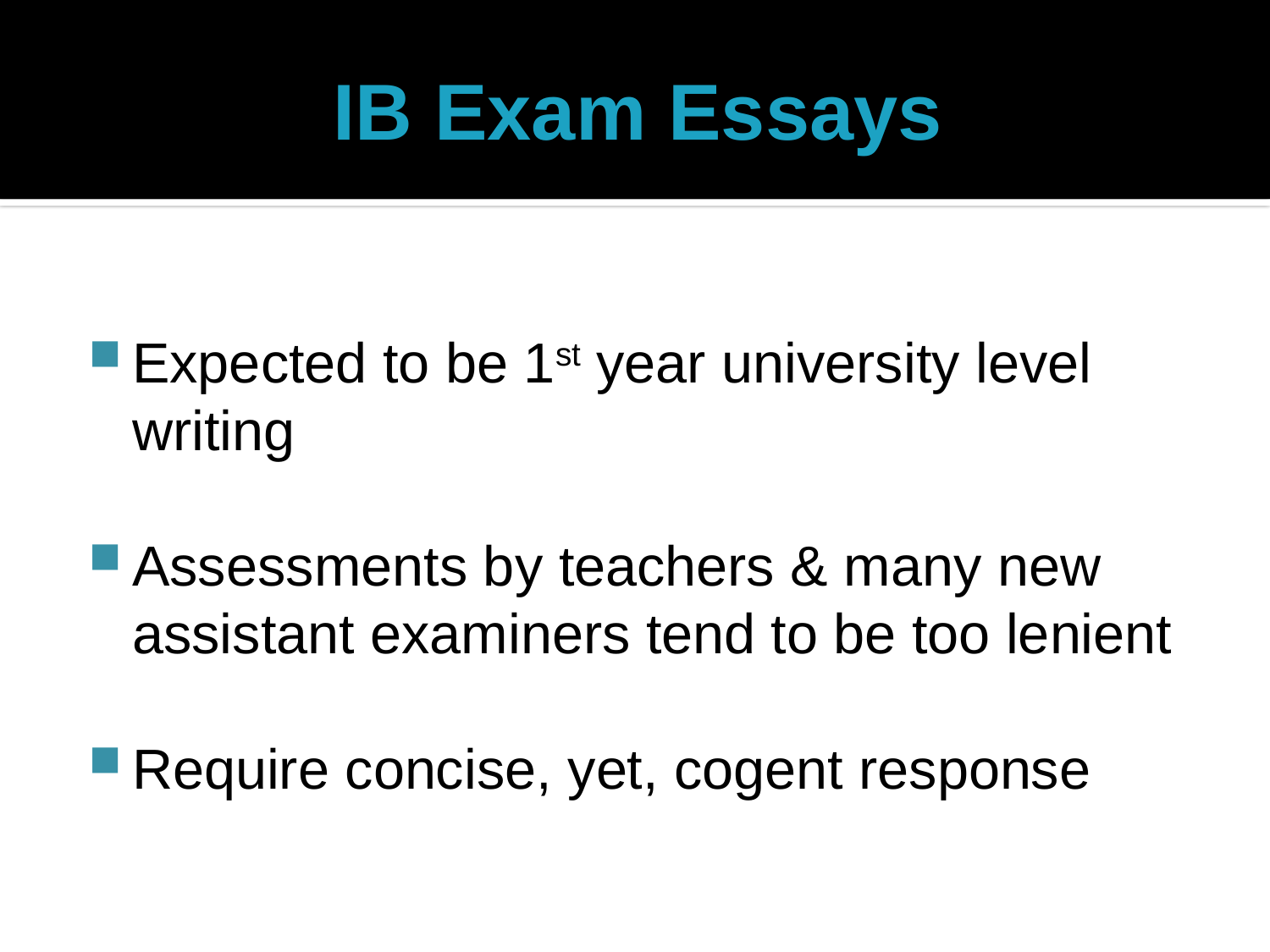

# IB Exam Essays

Expected to be 1st year university level writing

Assessments by teachers & many new assistant examiners tend to be too lenient

Require concise, yet, cogent response